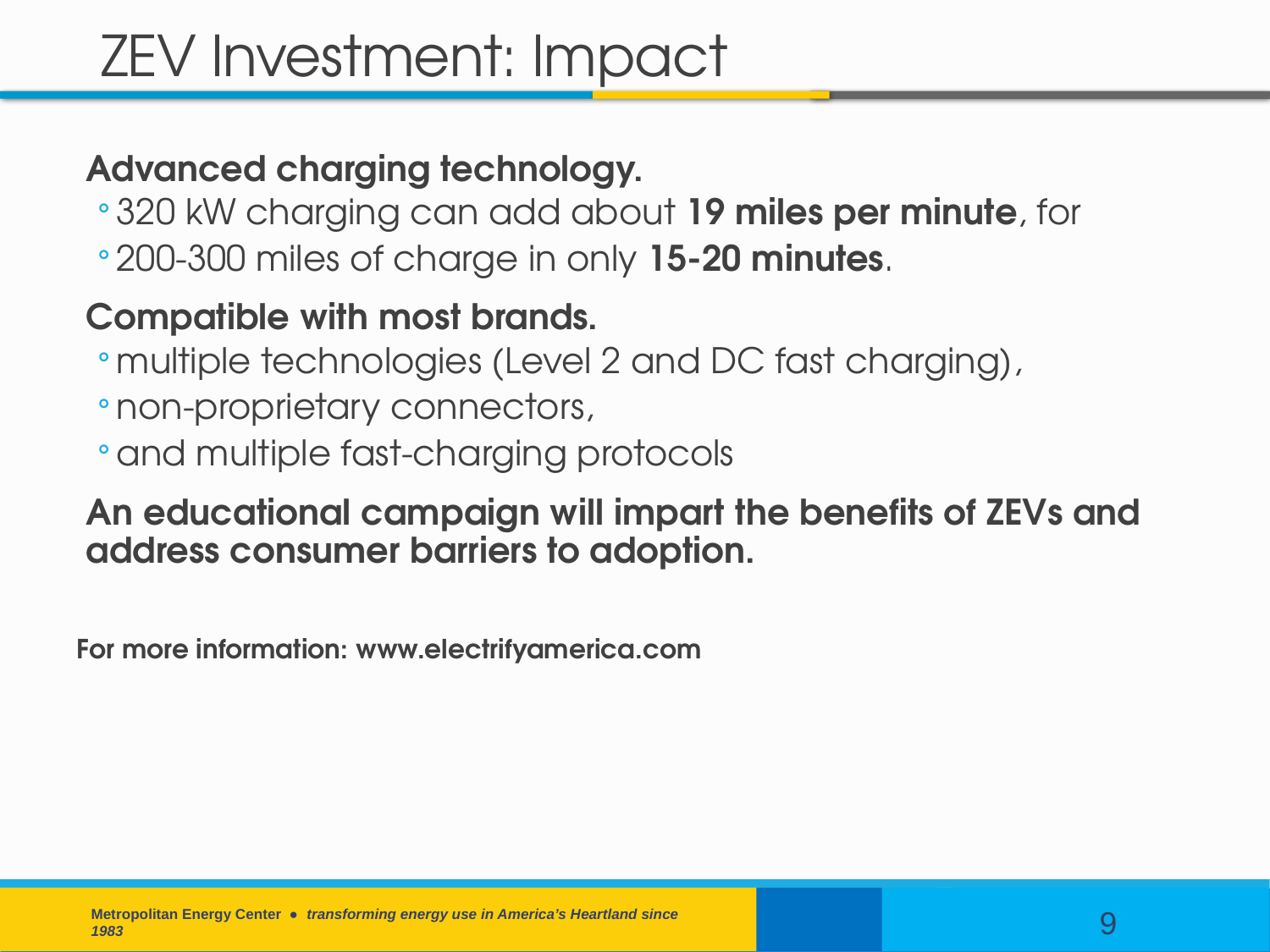

# ZEV Investment: Impact
Advanced charging technology.
320 kW charging can add about 19 miles per minute, for
200-300 miles of charge in only 15-20 minutes.
Compatible with most brands.
multiple technologies (Level 2 and DC fast charging),
non-proprietary connectors,
and multiple fast-charging protocols
An educational campaign will impart the benefits of ZEVs and address consumer barriers to adoption.

For more information: www.electrifyamerica.com